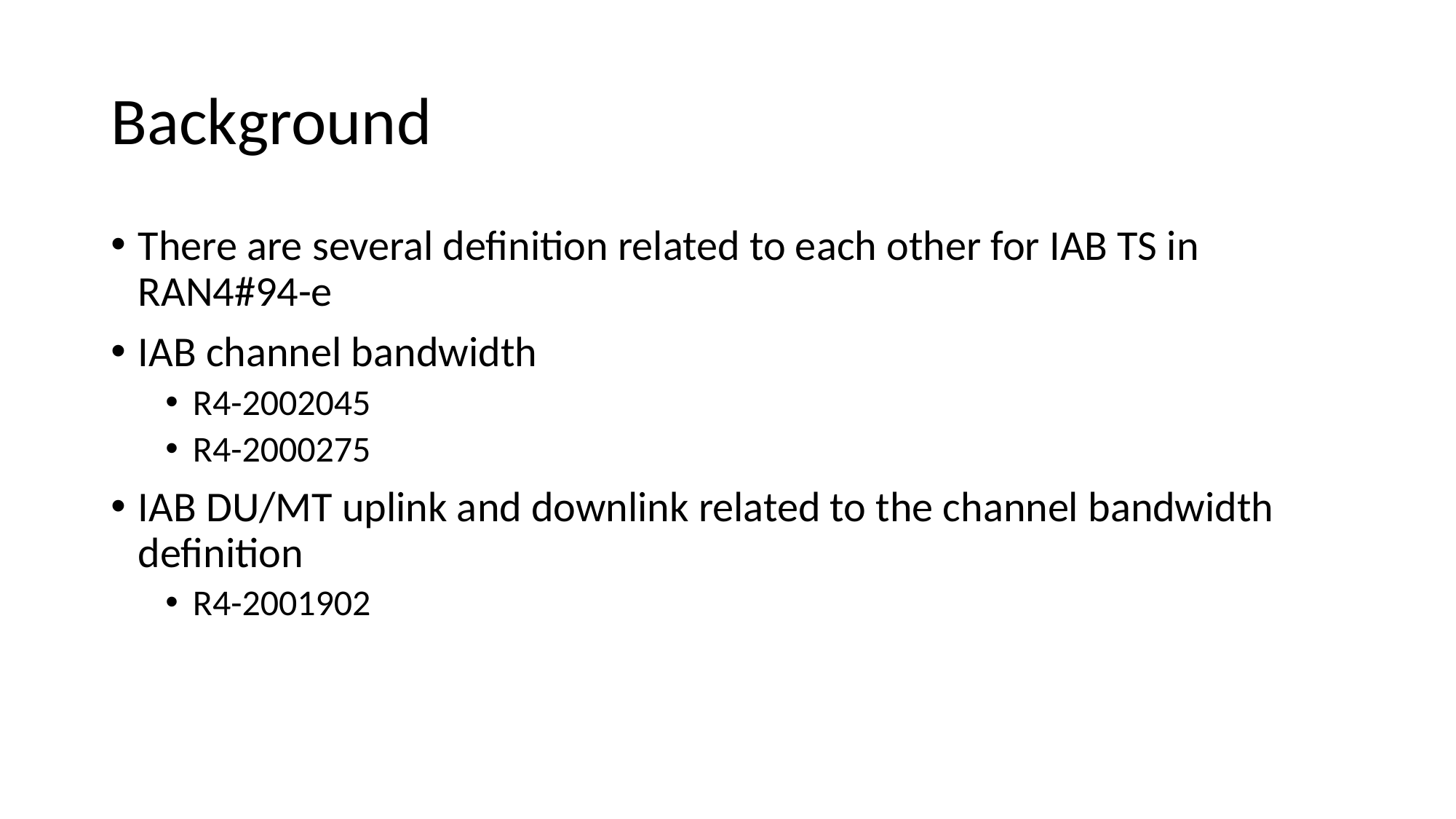

# Background
There are several definition related to each other for IAB TS in RAN4#94-e
IAB channel bandwidth
R4-2002045
R4-2000275
IAB DU/MT uplink and downlink related to the channel bandwidth definition
R4-2001902